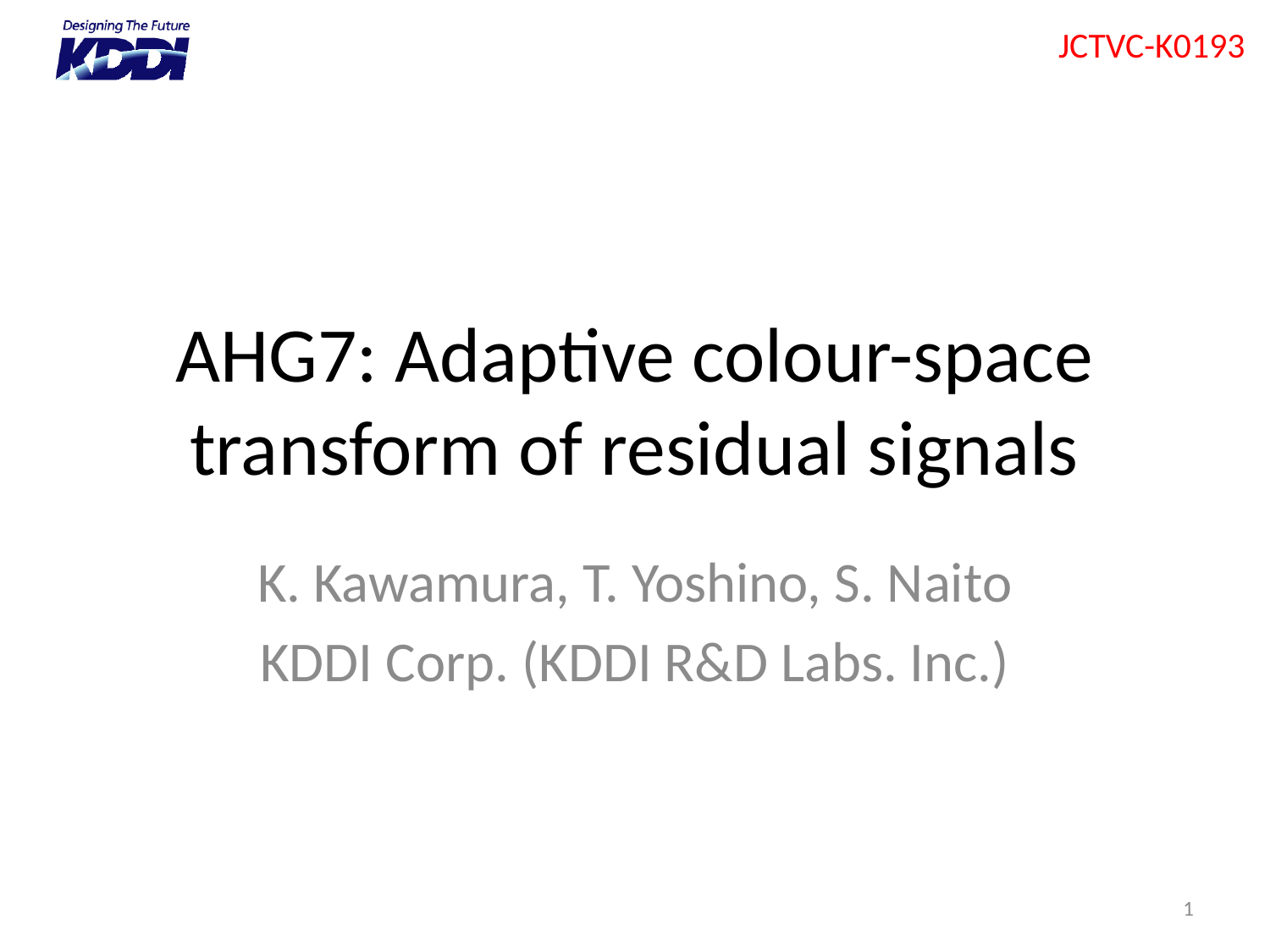

# AHG7: Adaptive colour-space transform of residual signals
K. Kawamura, T. Yoshino, S. Naito
KDDI Corp. (KDDI R&D Labs. Inc.)
1